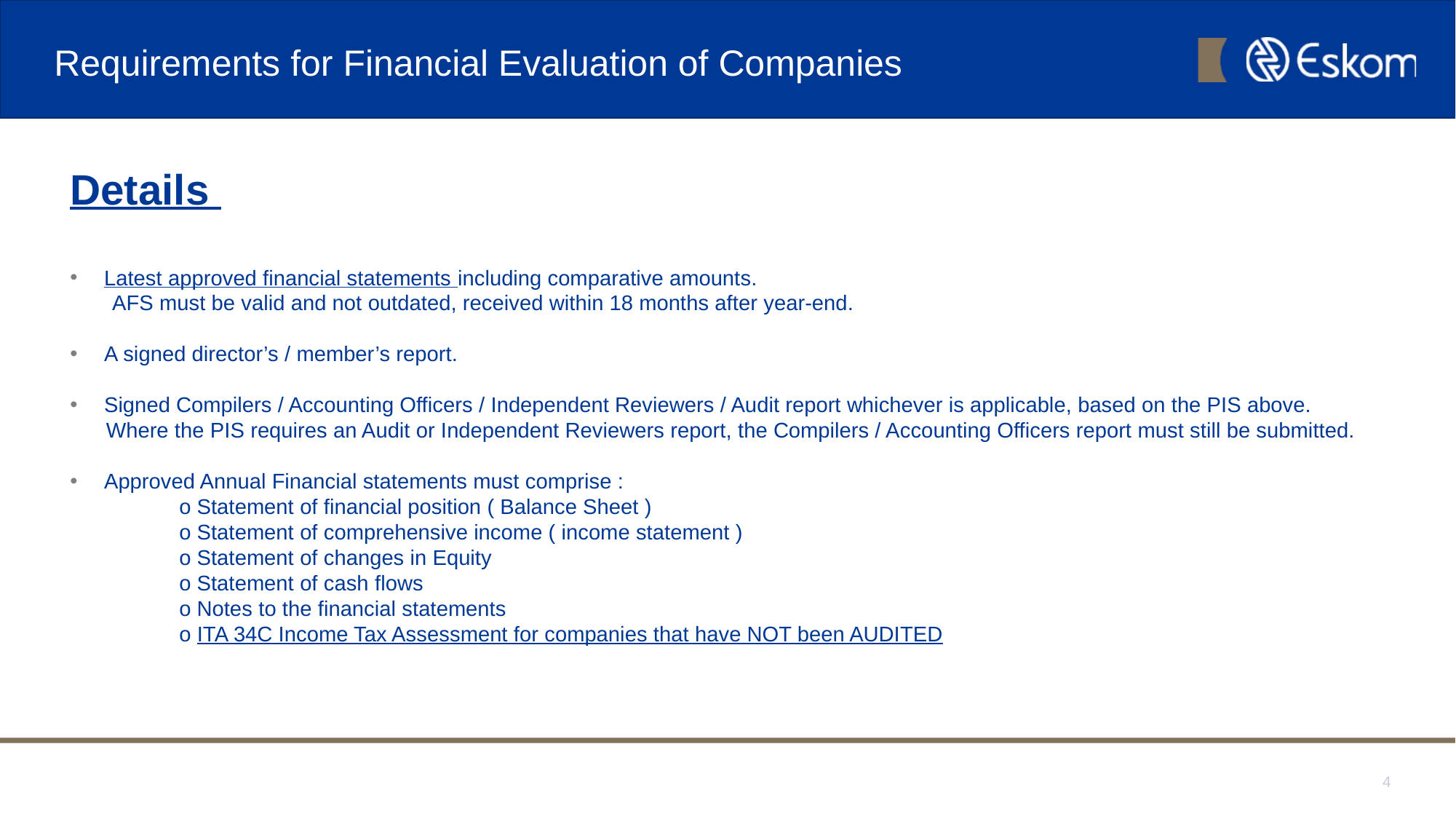

# Requirements for Financial Evaluation of Companies
Details

Latest approved financial statements including comparative amounts.
       AFS must be valid and not outdated, received within 18 months after year-end.

A signed director’s / member’s report.

Signed Compilers / Accounting Officers / Independent Reviewers / Audit report whichever is applicable, based on the PIS above.
      Where the PIS requires an Audit or Independent Reviewers report, the Compilers / Accounting Officers report must still be submitted.

Approved Annual Financial statements must comprise :
	o Statement of financial position ( Balance Sheet )
	o Statement of comprehensive income ( income statement )
	o Statement of changes in Equity
	o Statement of cash flows
	o Notes to the financial statements
	o ITA 34C Income Tax Assessment for companies that have NOT been AUDITED

4